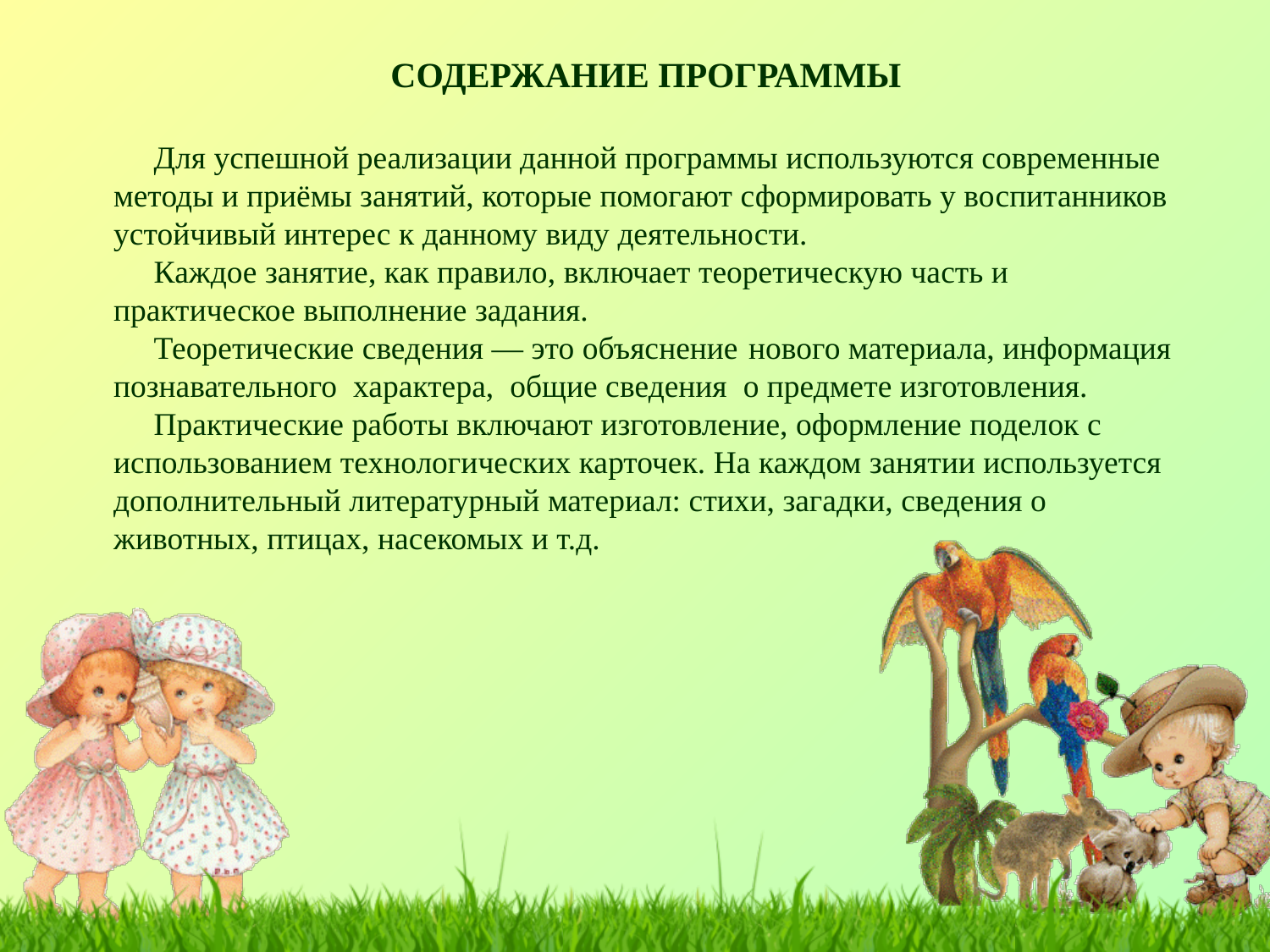

СОДЕРЖАНИЕ ПРОГРАММЫ

     Для успешной реализации данной программы используются современные методы и приёмы занятий, которые помогают сформировать у воспитанников устойчивый интерес к данному виду деятельности.
     Каждое занятие, как правило, включает теоретическую часть и практическое выполнение задания.
     Теоретические сведения — это объяснение	нового материала, информация познавательного  характера,  общие сведения  о предмете изготовления.
     Практические работы включают изготовление, оформление поделок с использованием технологических карточек. На каждом занятии используется дополнительный литературный материал: стихи, загадки, сведения о животных, птицах, насекомых и т.д.